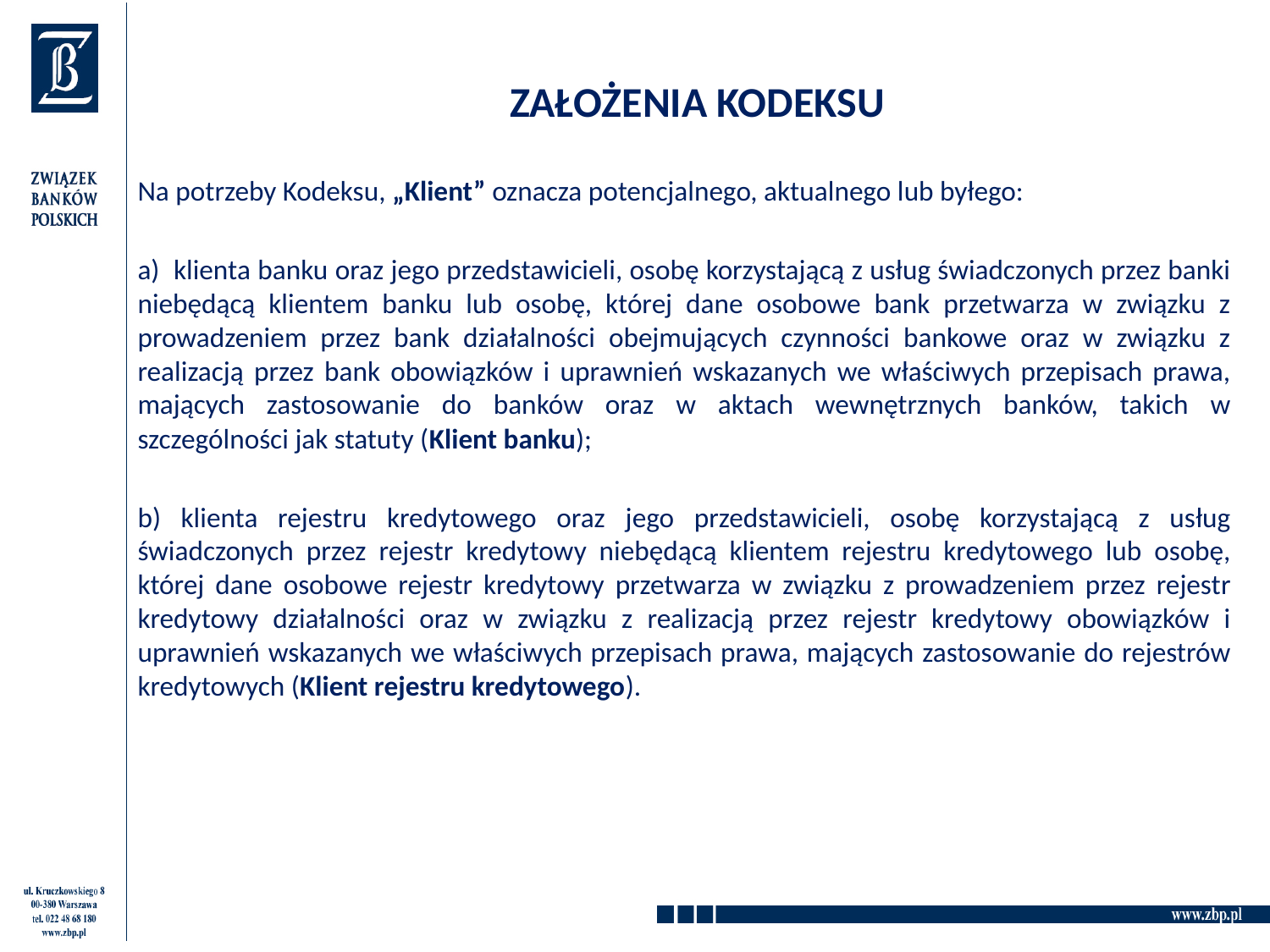

# ZAŁOŻENIA KODEKSU
Na potrzeby Kodeksu, „Klient” oznacza potencjalnego, aktualnego lub byłego:

a)  klienta banku oraz jego przedstawicieli, osobę korzystającą z usług świadczonych przez banki niebędącą klientem banku lub osobę, której dane osobowe bank przetwarza w związku z prowadzeniem przez bank działalności obejmujących czynności bankowe oraz w związku z realizacją przez bank obowiązków i uprawnień wskazanych we właściwych przepisach prawa, mających zastosowanie do banków oraz w aktach wewnętrznych banków, takich w szczególności jak statuty (Klient banku);

b) klienta rejestru kredytowego oraz jego przedstawicieli, osobę korzystającą z usług świadczonych przez rejestr kredytowy niebędącą klientem rejestru kredytowego lub osobę, której dane osobowe rejestr kredytowy przetwarza w związku z prowadzeniem przez rejestr kredytowy działalności oraz w związku z realizacją przez rejestr kredytowy obowiązków i uprawnień wskazanych we właściwych przepisach prawa, mających zastosowanie do rejestrów kredytowych (Klient rejestru kredytowego).